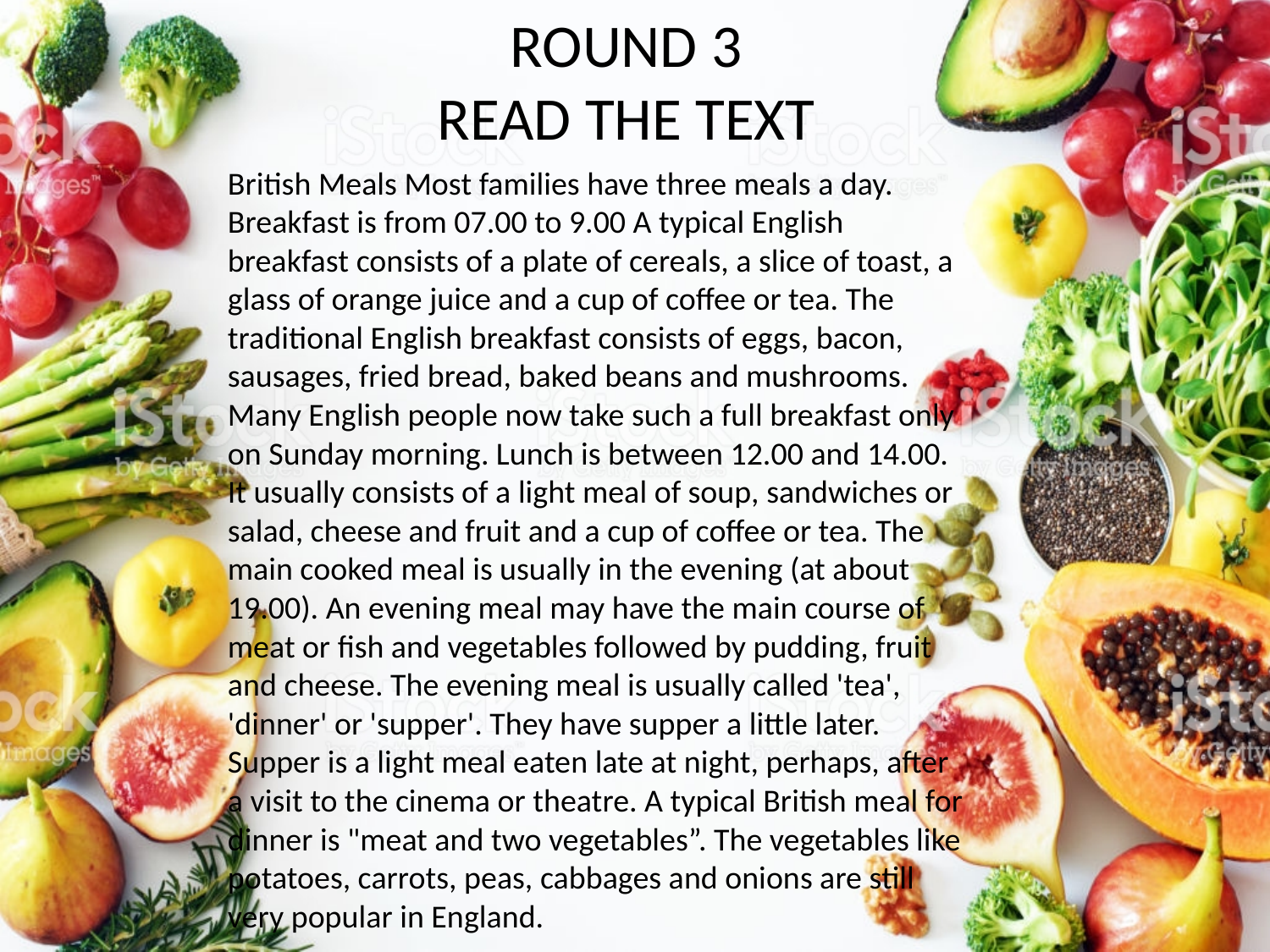

# ROUND 3 READ THE TEXT
British Meals Most families have three meals a day. Breakfast is from 07.00 to 9.00 A typical English breakfast consists of а plate of cereals, a slice of toast, a glass of orange juice and a cup of coffee or tea. The traditional English breakfast consists of eggs, bacon, sausages, fried bread, baked beans and mushrooms. Many English people now take such a full breakfast only on Sunday morning. Lunch is between 12.00 and 14.00. It usually consists of a light meal of soup, sandwiches or salad, cheese and fruit and a cup of coffee or tea. The main cooked meal is usually in the evening (at about 19.00). An evening meal may have the main course of meat or fish and vegetables followed by pudding, fruit and cheese. The evening meal is usually called 'tea', 'dinner' or 'supper'. They have supper a little later. Supper is a light meal eaten late at night, perhaps, after a visit to the cinema or theatre. A typical British meal for dinner is "meat and two vegetables”. The vegetables like potatoes, carrots, peas, cabbages and onions are still very popular in England.